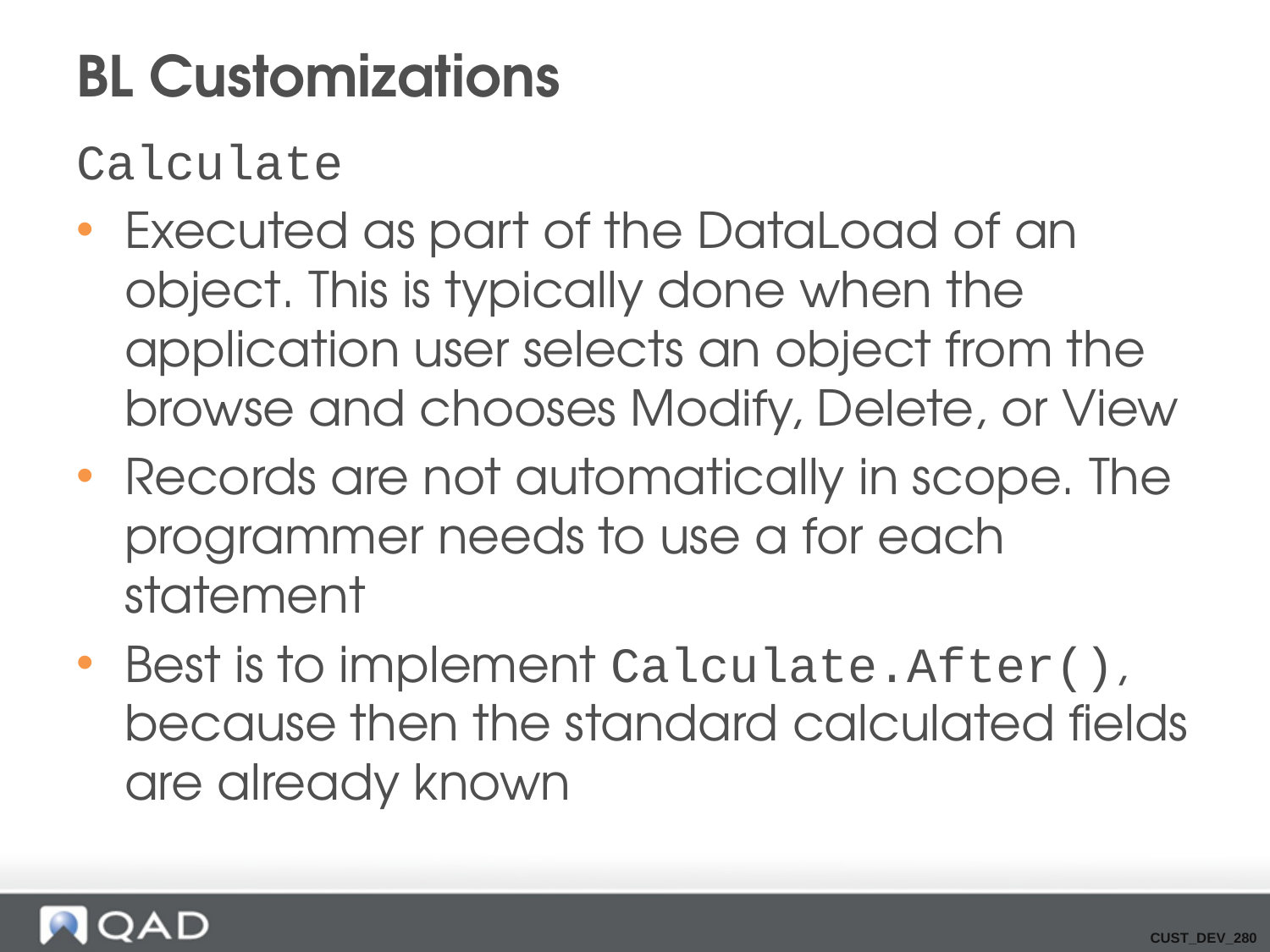

# BL Customizations
Calculate
Executed as part of the DataLoad of an object. This is typically done when the application user selects an object from the browse and chooses Modify, Delete, or View
Records are not automatically in scope. The programmer needs to use a for each statement
Best is to implement Calculate.After(), because then the standard calculated fields are already known

CUST_DEV_280